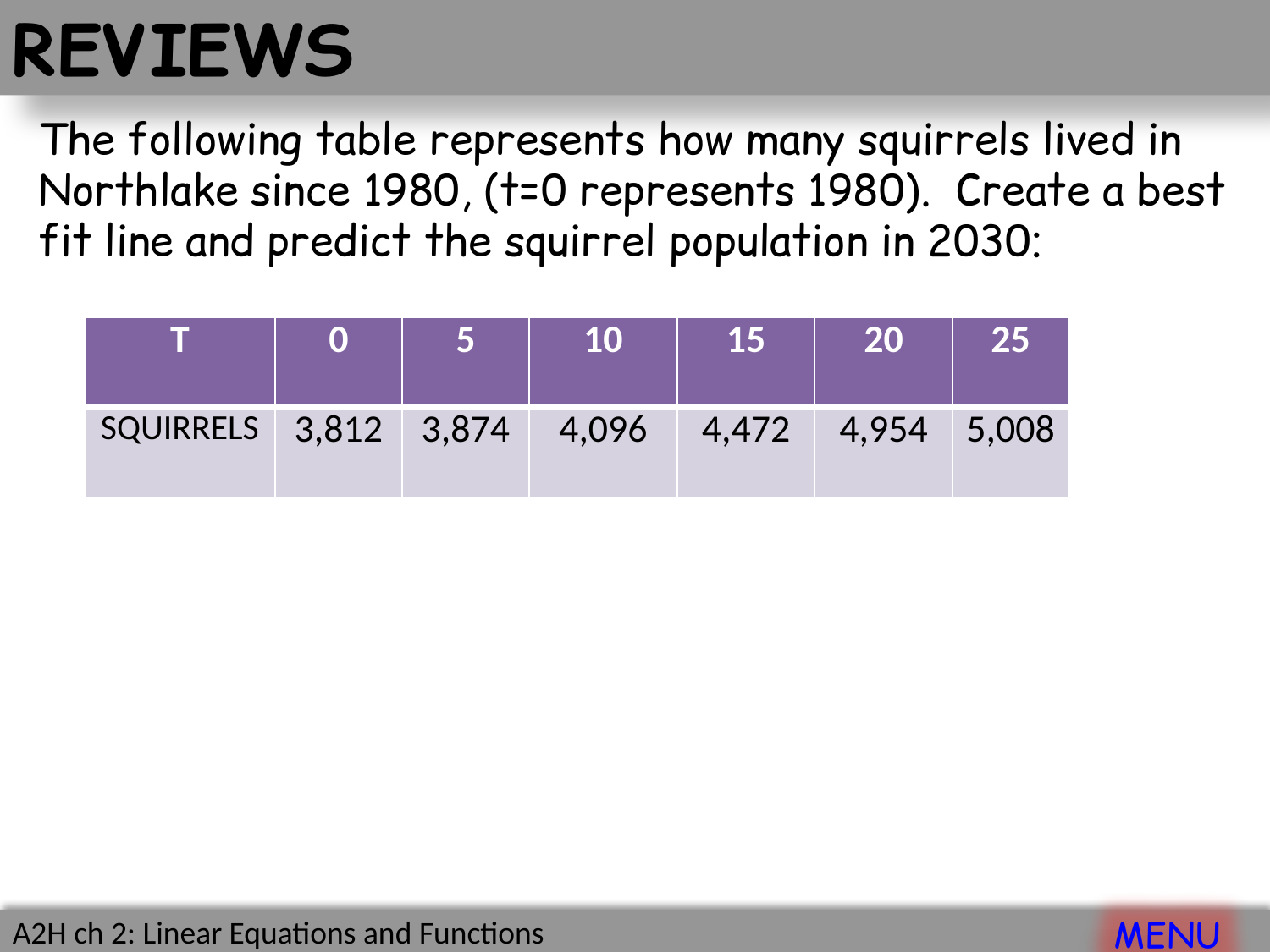

REVIEWS
The following table represents how many squirrels lived in Northlake since 1980, (t=0 represents 1980).  Create a best fit line and predict the squirrel population in 2030:
| T | 0 | 5 | 10 | 15 | 20 | 25 |
| --- | --- | --- | --- | --- | --- | --- |
| SQUIRRELS | 3,812 | 3,874 | 4,096 | 4,472 | 4,954 | 5,008 |
MENU
A2H ch 2: Linear Equations and Functions